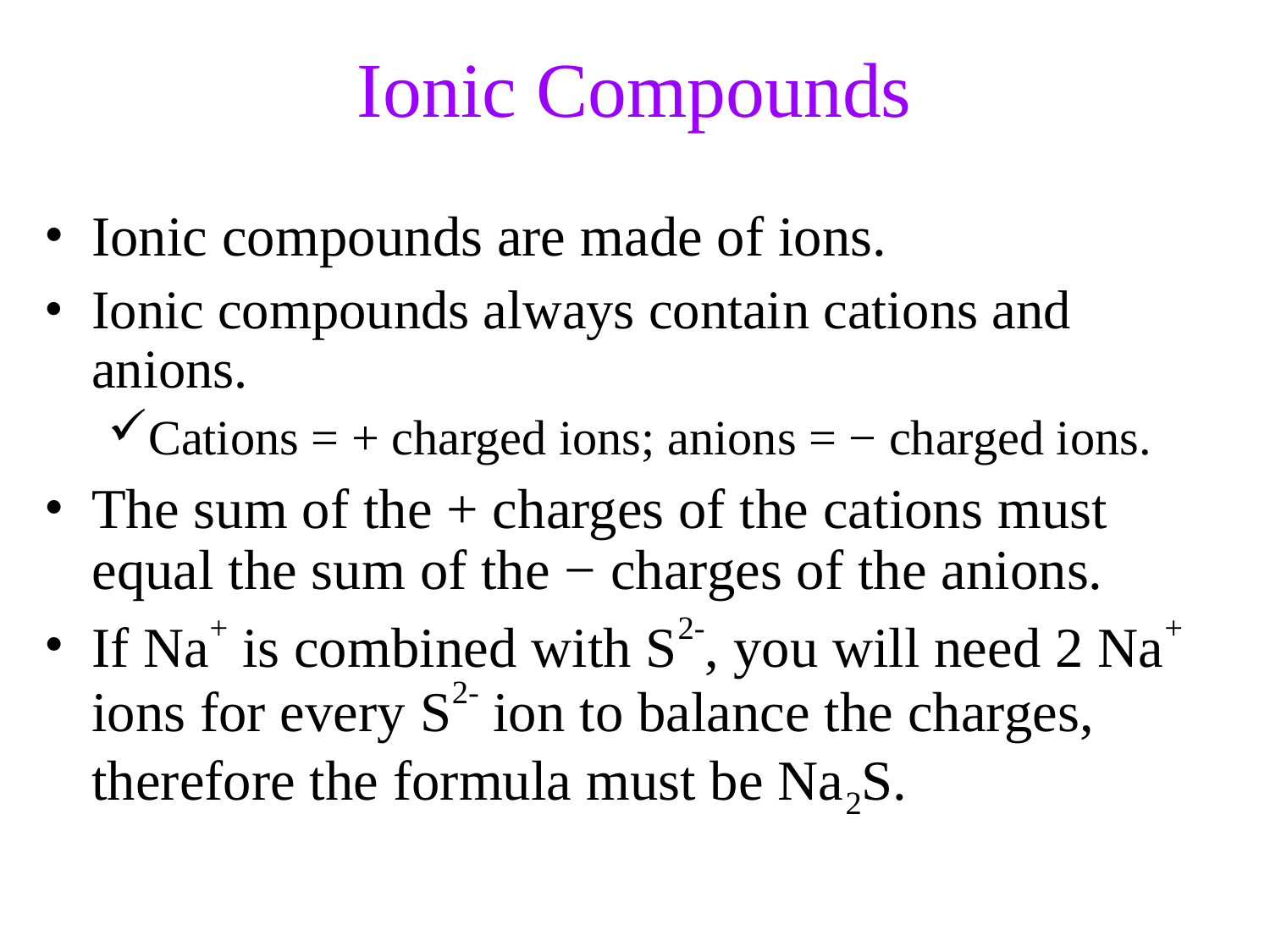

Ionic Compounds
Ionic compounds are made of ions.
Ionic compounds always contain cations and anions.
Cations = + charged ions; anions = − charged ions.
The sum of the + charges of the cations must equal the sum of the − charges of the anions.
If Na+ is combined with S2-, you will need 2 Na+ ions for every S2- ion to balance the charges, therefore the formula must be Na2S.